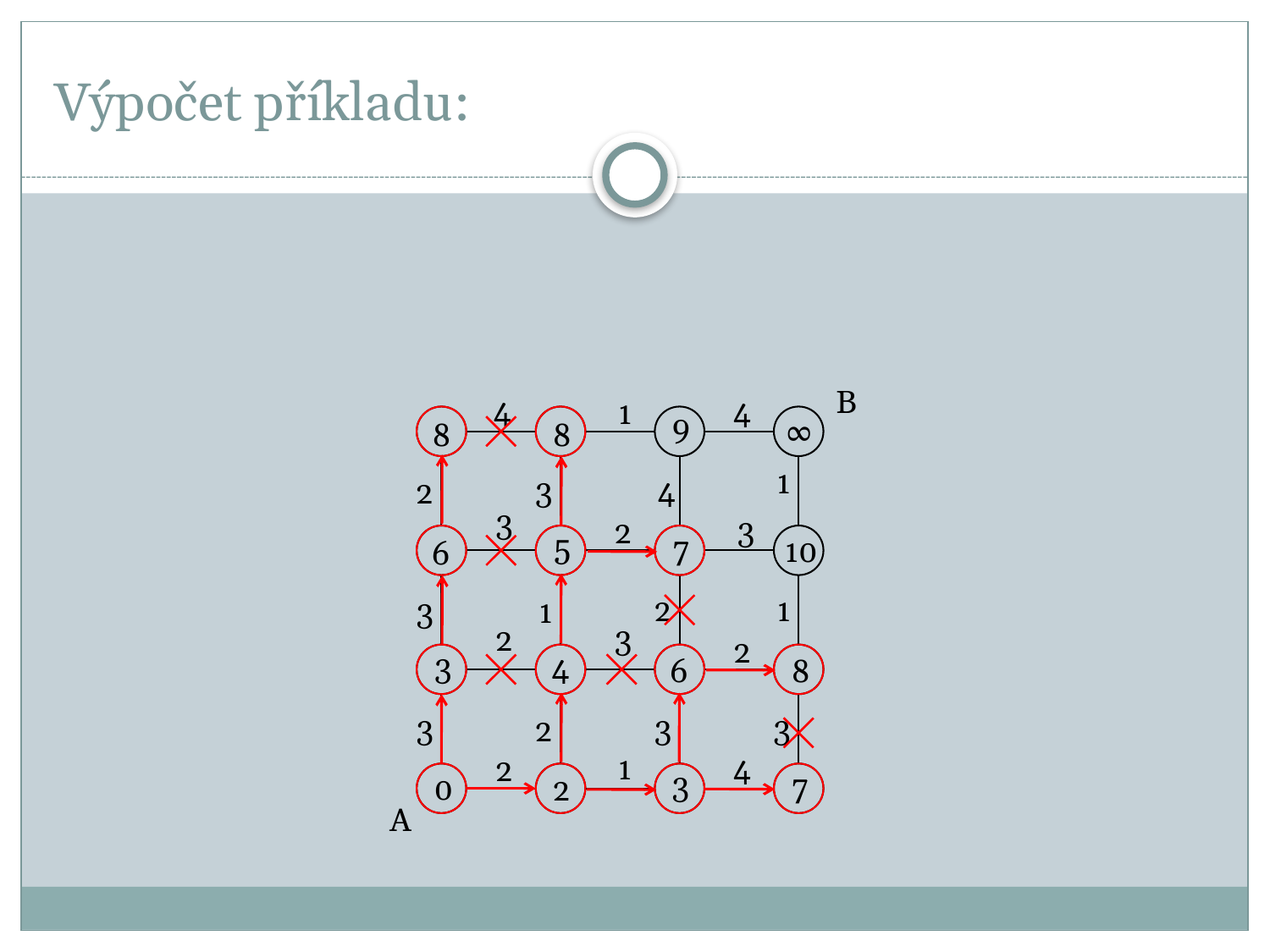

# Výpočet příkladu:
B
4
4
1
9
∞

8
8
1
3
4
2
3
3
2
5
7
10

6
2
1
3
1
3
2
2
3
4
6

8
3
3
3
2
1
4
2
3
7
0
2

A